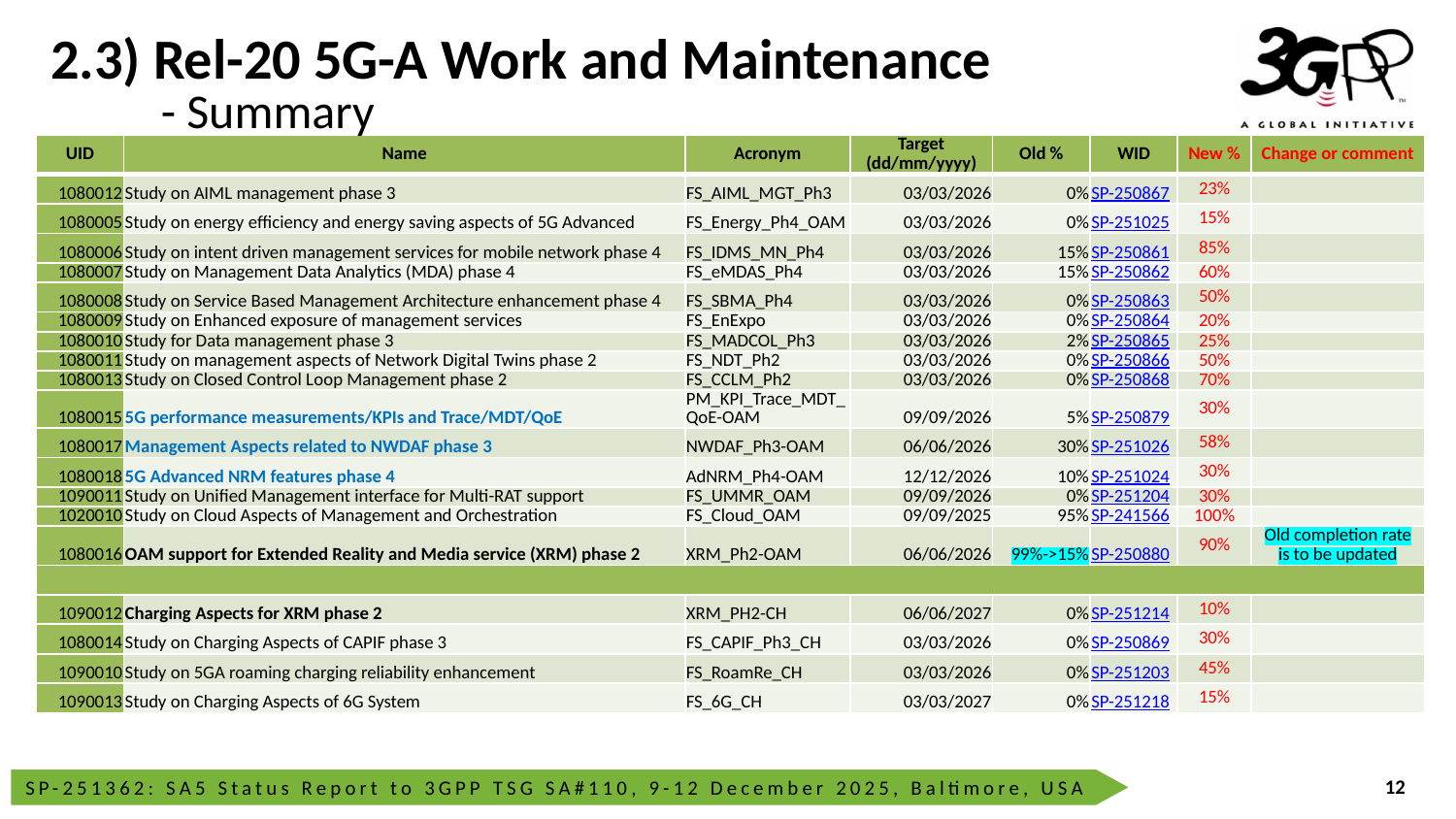

# 2.3) Rel-20 5G-A Work and Maintenance
- Summary
| UID | Name | Acronym | Target (dd/mm/yyyy) | Old % | WID | New % | Change or comment |
| --- | --- | --- | --- | --- | --- | --- | --- |
| 1080012 | Study on AIML management phase 3 | FS\_AIML\_MGT\_Ph3 | 03/03/2026 | 0% | SP-250867 | 23% |  |
| 1080005 | Study on energy efficiency and energy saving aspects of 5G Advanced | FS\_Energy\_Ph4\_OAM | 03/03/2026 | 0% | SP-251025 | 15% |  |
| 1080006 | Study on intent driven management services for mobile network phase 4 | FS\_IDMS\_MN\_Ph4 | 03/03/2026 | 15% | SP-250861 | 85% |  |
| 1080007 | Study on Management Data Analytics (MDA) phase 4 | FS\_eMDAS\_Ph4 | 03/03/2026 | 15% | SP-250862 | 60% |  |
| 1080008 | Study on Service Based Management Architecture enhancement phase 4 | FS\_SBMA\_Ph4 | 03/03/2026 | 0% | SP-250863 | 50% |  |
| 1080009 | Study on Enhanced exposure of management services | FS\_EnExpo | 03/03/2026 | 0% | SP-250864 | 20% |  |
| 1080010 | Study for Data management phase 3 | FS\_MADCOL\_Ph3 | 03/03/2026 | 2% | SP-250865 | 25% |  |
| 1080011 | Study on management aspects of Network Digital Twins phase 2 | FS\_NDT\_Ph2 | 03/03/2026 | 0% | SP-250866 | 50% |  |
| 1080013 | Study on Closed Control Loop Management phase 2 | FS\_CCLM\_Ph2 | 03/03/2026 | 0% | SP-250868 | 70% |  |
| 1080015 | 5G performance measurements/KPIs and Trace/MDT/QoE | PM\_KPI\_Trace\_MDT\_QoE-OAM | 09/09/2026 | 5% | SP-250879 | 30% |  |
| 1080017 | Management Aspects related to NWDAF phase 3 | NWDAF\_Ph3-OAM | 06/06/2026 | 30% | SP-251026 | 58% |  |
| 1080018 | 5G Advanced NRM features phase 4 | AdNRM\_Ph4-OAM | 12/12/2026 | 10% | SP-251024 | 30% |  |
| 1090011 | Study on Unified Management interface for Multi-RAT support | FS\_UMMR\_OAM | 09/09/2026 | 0% | SP-251204 | 30% |  |
| 1020010 | Study on Cloud Aspects of Management and Orchestration | FS\_Cloud\_OAM | 09/09/2025 | 95% | SP-241566 | 100% |  |
| 1080016 | OAM support for Extended Reality and Media service (XRM) phase 2 | XRM\_Ph2-OAM | 06/06/2026 | 99%->15% | SP-250880 | 90% | Old completion rate is to be updated |
|  |  |  |  |  |  |  |  |
| 1090012 | Charging Aspects for XRM phase 2 | XRM\_PH2-CH | 06/06/2027 | 0% | SP-251214 | 10% |  |
| 1080014 | Study on Charging Aspects of CAPIF phase 3 | FS\_CAPIF\_Ph3\_CH | 03/03/2026 | 0% | SP-250869 | 30% |  |
| 1090010 | Study on 5GA roaming charging reliability enhancement | FS\_RoamRe\_CH | 03/03/2026 | 0% | SP-251203 | 45% |  |
| 1090013 | Study on Charging Aspects of 6G System | FS\_6G\_CH | 03/03/2027 | 0% | SP-251218 | 15% |  |